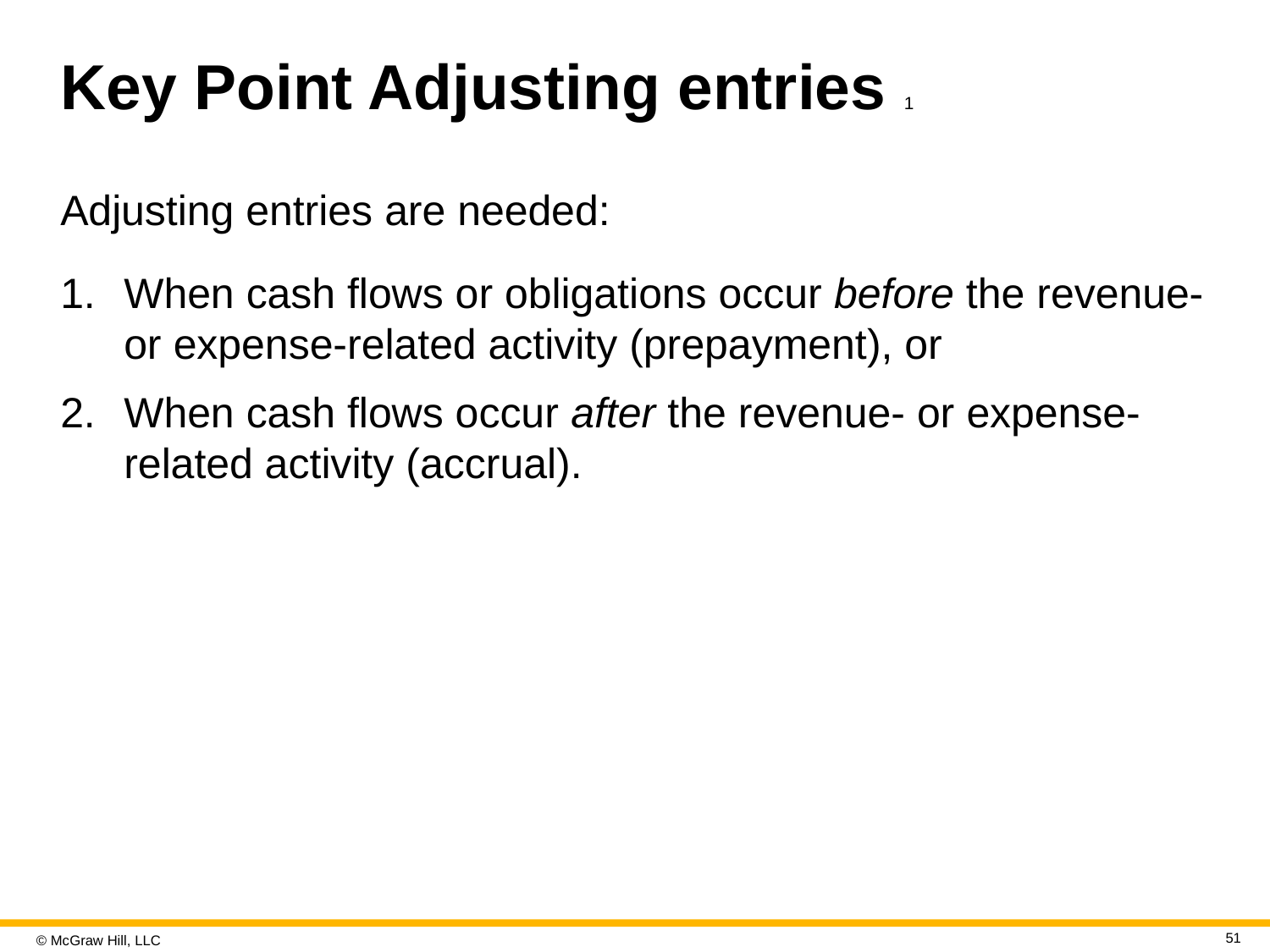

# Key Point Adjusting entries 1
Adjusting entries are needed:
When cash flows or obligations occur before the revenue- or expense-related activity (prepayment), or
When cash flows occur after the revenue- or expense-related activity (accrual).
51